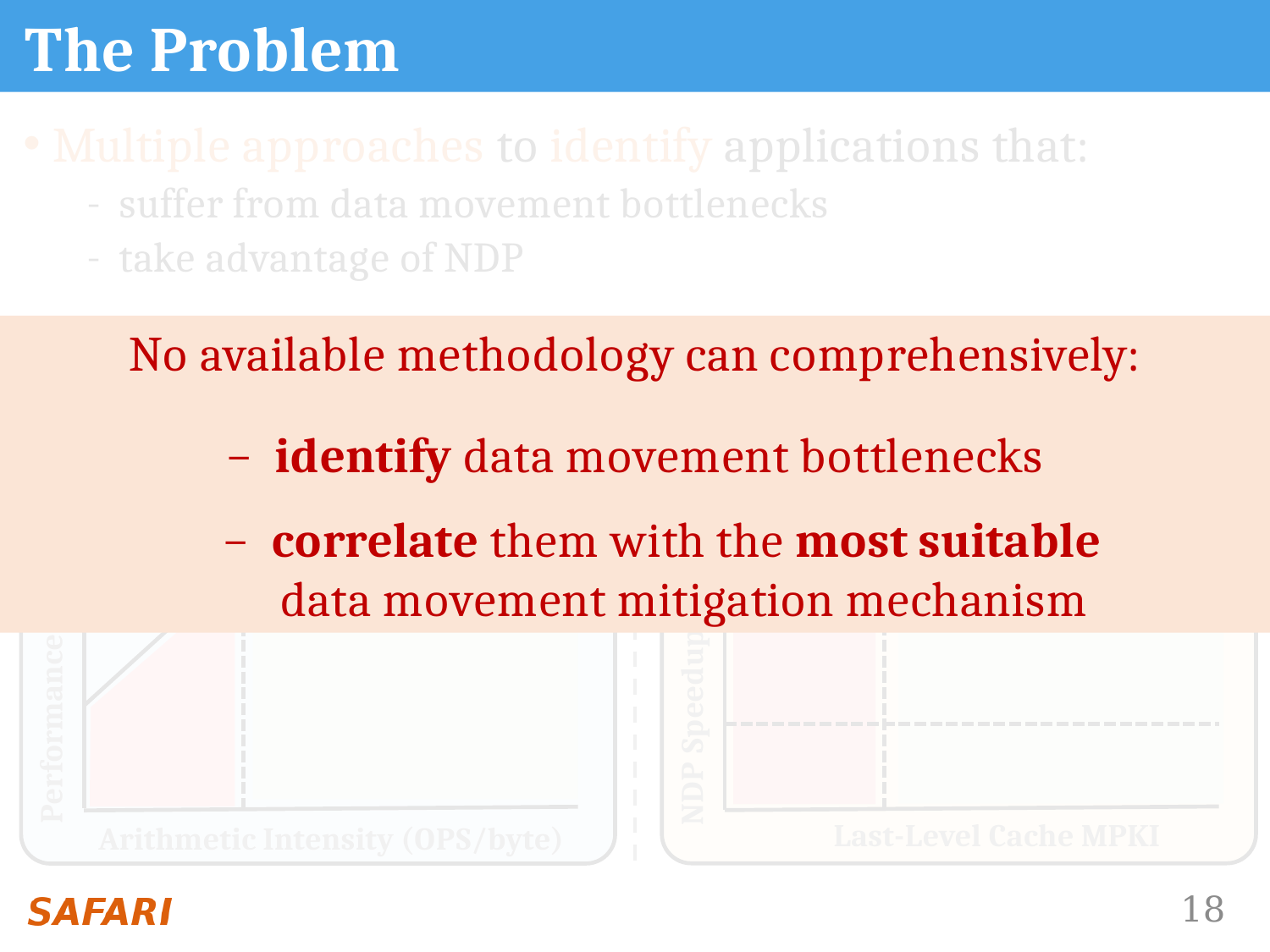

# The Problem

Multiple approaches to identify applications that:
suffer from data movement bottlenecks
take advantage of NDP
Existing approaches are not comprehensive enough
No available methodology can comprehensively:
−  identify data movement bottlenecks
      −  correlate them with the most suitable
         data movement mitigation mechanism
High LLC MPKI
NDP Speedup over CPU
Last-Level Cache MPKI

Roofline model

Performance (GOPS/s)
Arithmetic Intensity (OPS/byte)

18